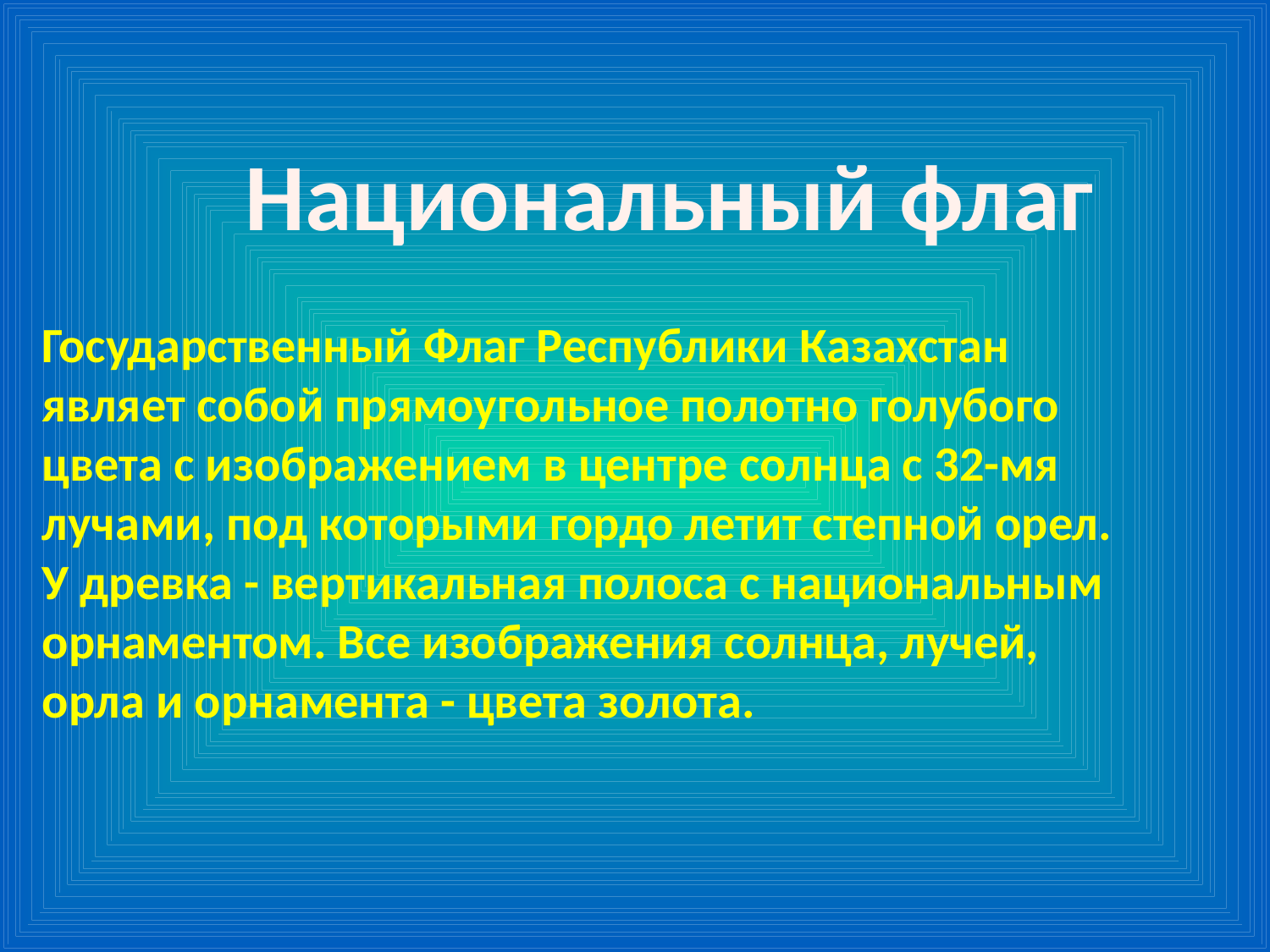

Национальный флаг
Государственный Флаг Республики Казахстан являет собой прямоугольное полотно голубого цвета с изображением в центре солнца с 32-мя лучами, под которыми гордо летит степной орел. У древка - вертикальная полоса с национальным орнаментом. Все изображения солнца, лучей, орла и орнамента - цвета золота.